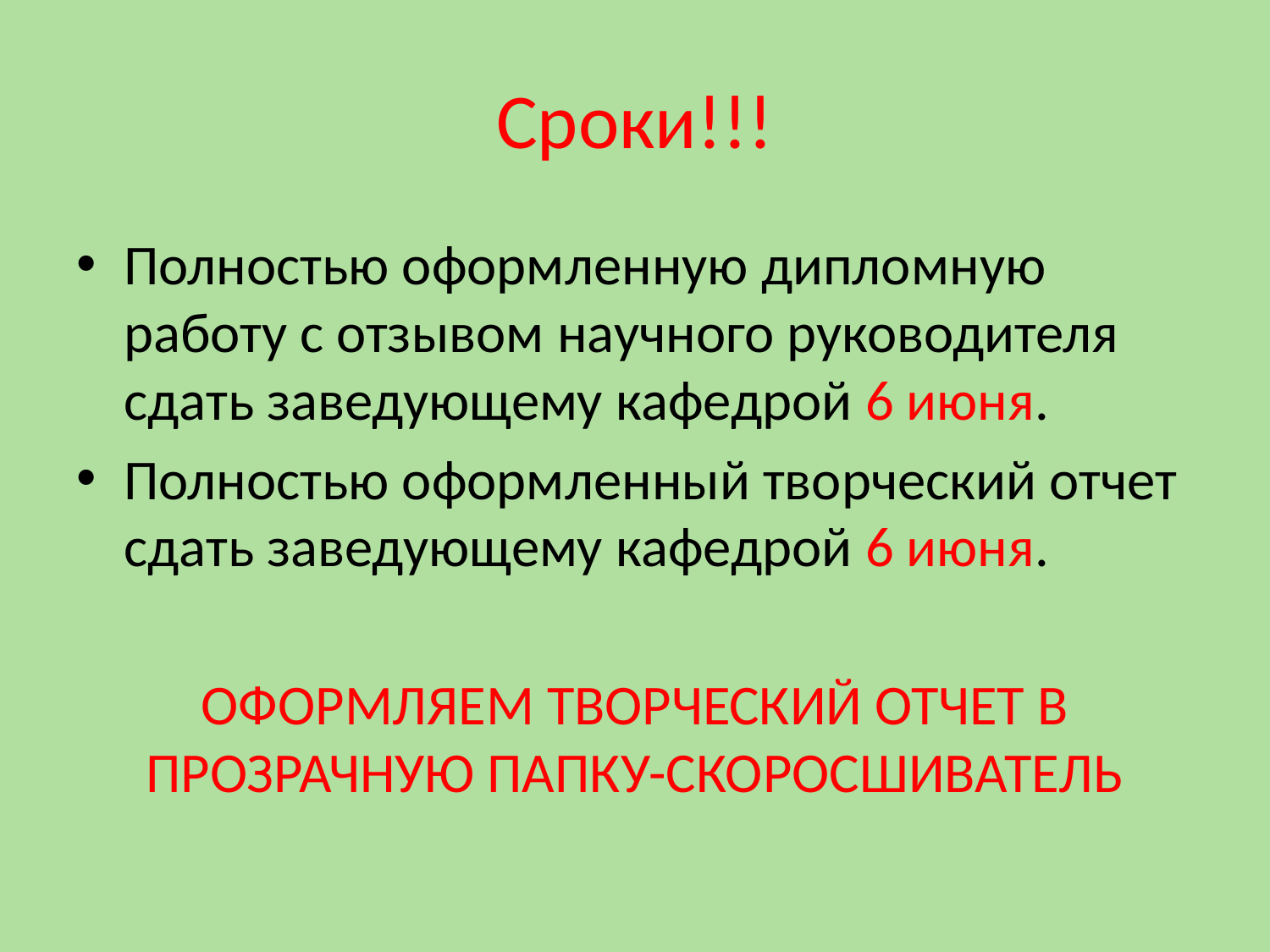

# Сроки!!!
Полностью оформленную дипломную работу с отзывом научного руководителя сдать заведующему кафедрой 6 июня.
Полностью оформленный творческий отчет сдать заведующему кафедрой 6 июня.

ОФОРМЛЯЕМ ТВОРЧЕСКИЙ ОТЧЕТ В ПРОЗРАЧНУЮ ПАПКУ-СКОРОСШИВАТЕЛЬ